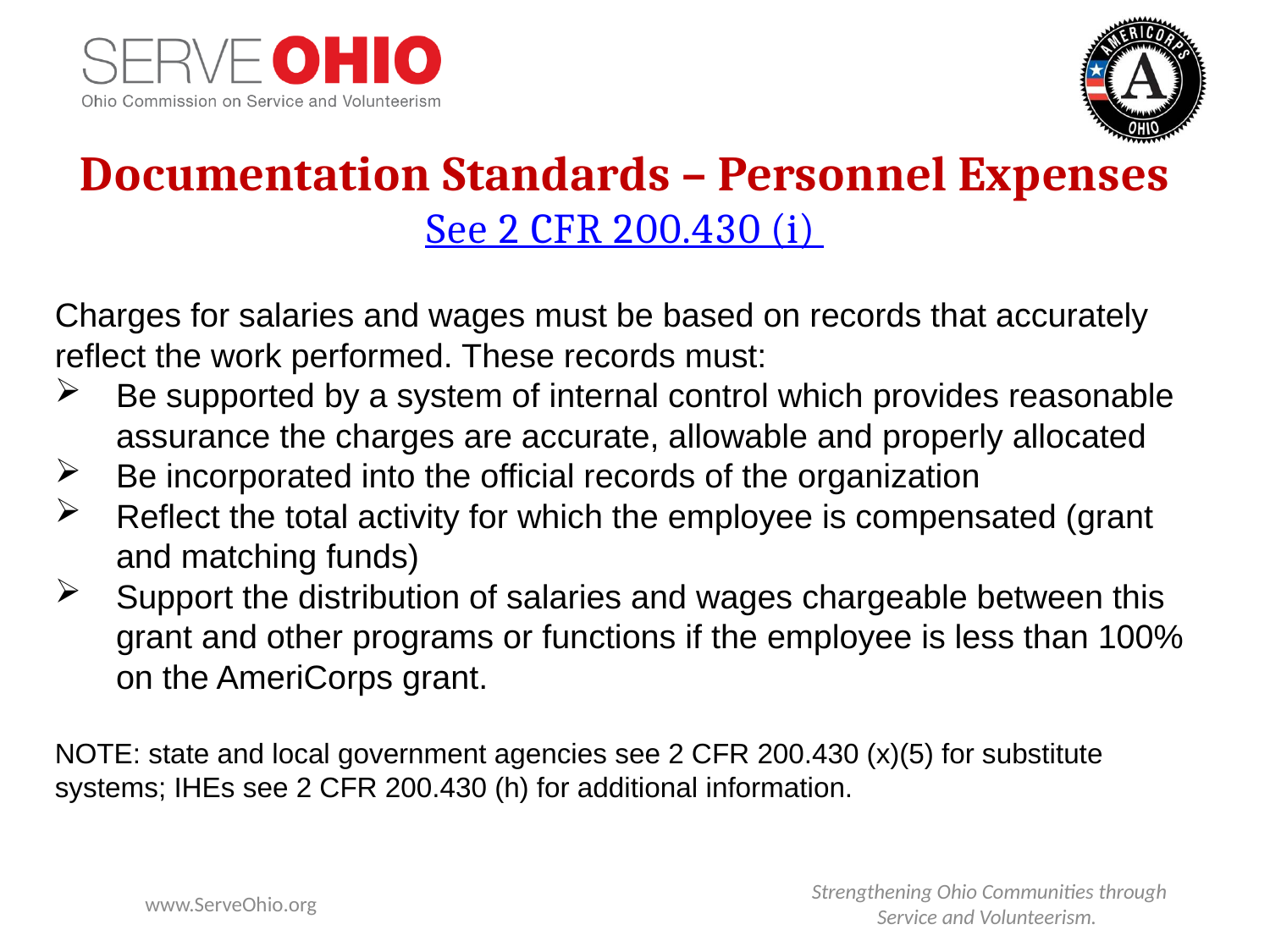

Documentation Standards – Personnel Expenses
See 2 CFR 200.430 (i)

Charges for salaries and wages must be based on records that accurately reflect the work performed. These records must:
Be supported by a system of internal control which provides reasonable assurance the charges are accurate, allowable and properly allocated
Be incorporated into the official records of the organization
Reflect the total activity for which the employee is compensated (grant and matching funds)
Support the distribution of salaries and wages chargeable between this grant and other programs or functions if the employee is less than 100% on the AmeriCorps grant.

NOTE: state and local government agencies see 2 CFR 200.430 (x)(5) for substitute systems; IHEs see 2 CFR 200.430 (h) for additional information.
www.ServeOhio.org
Strengthening Ohio Communities through Service and Volunteerism.